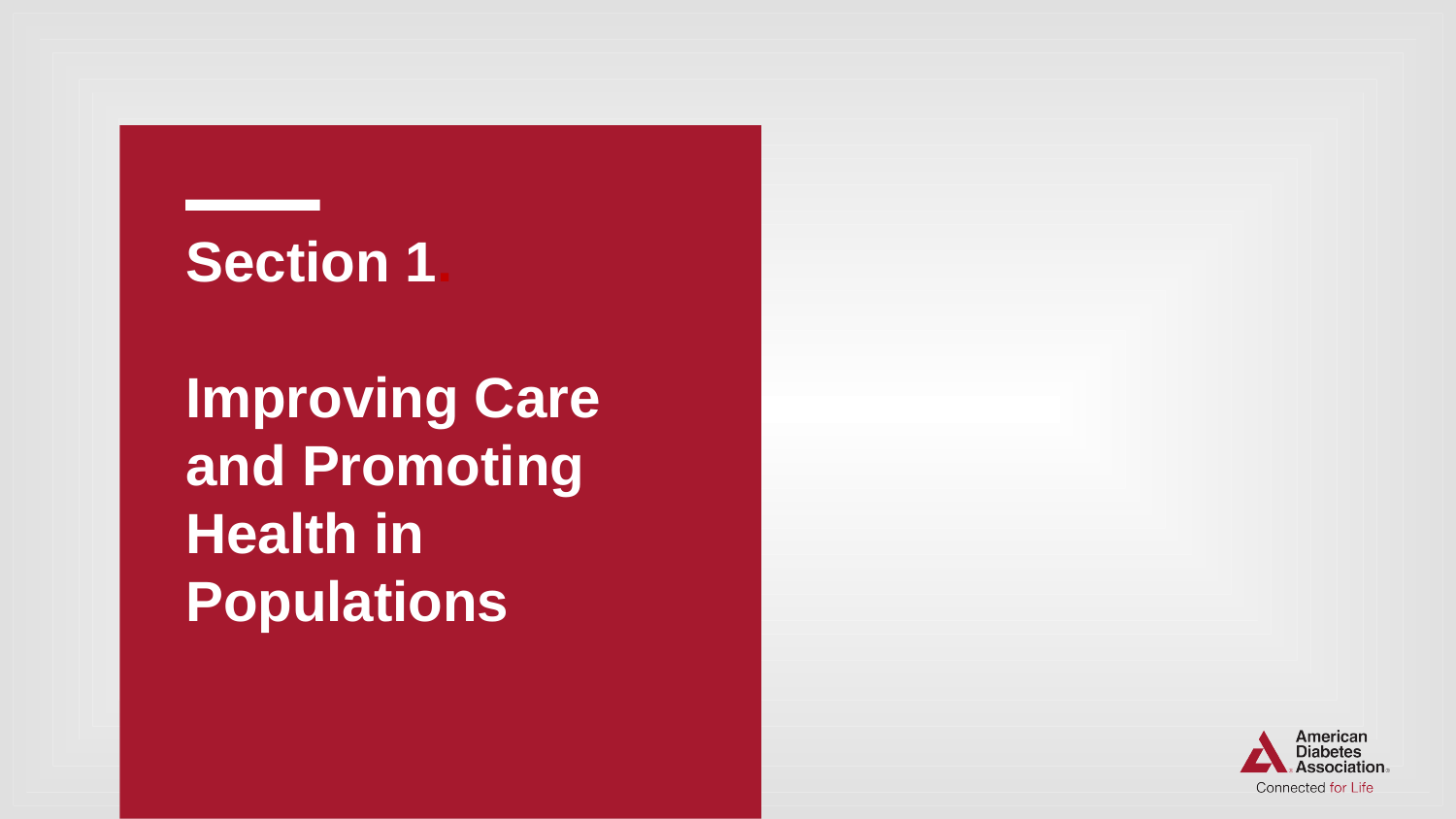

# Section 1. Improving Care and Promoting Health in Populations